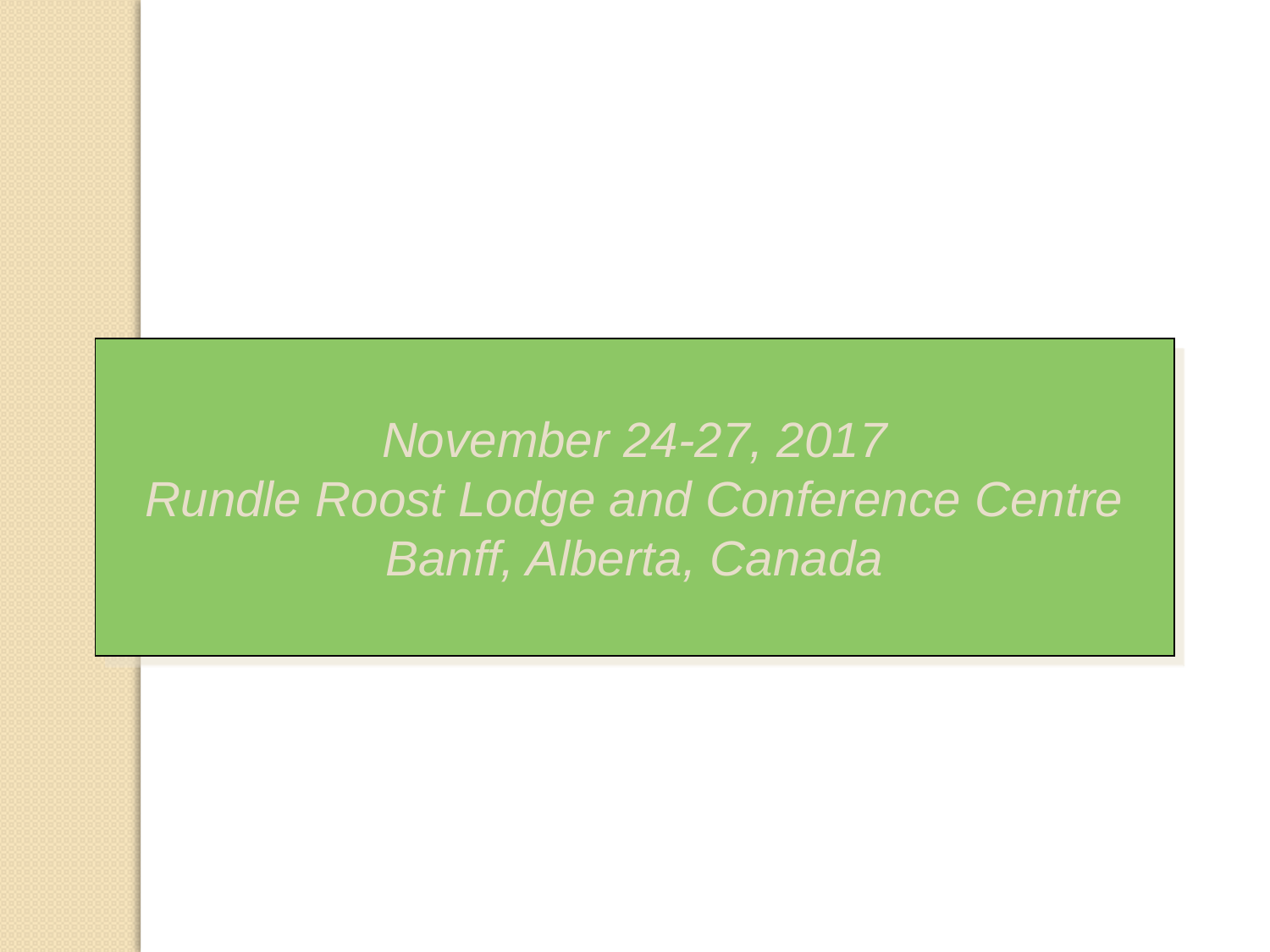

November 24-27, 2017
Rundle Roost Lodge and Conference Centre
Banff, Alberta, Canada